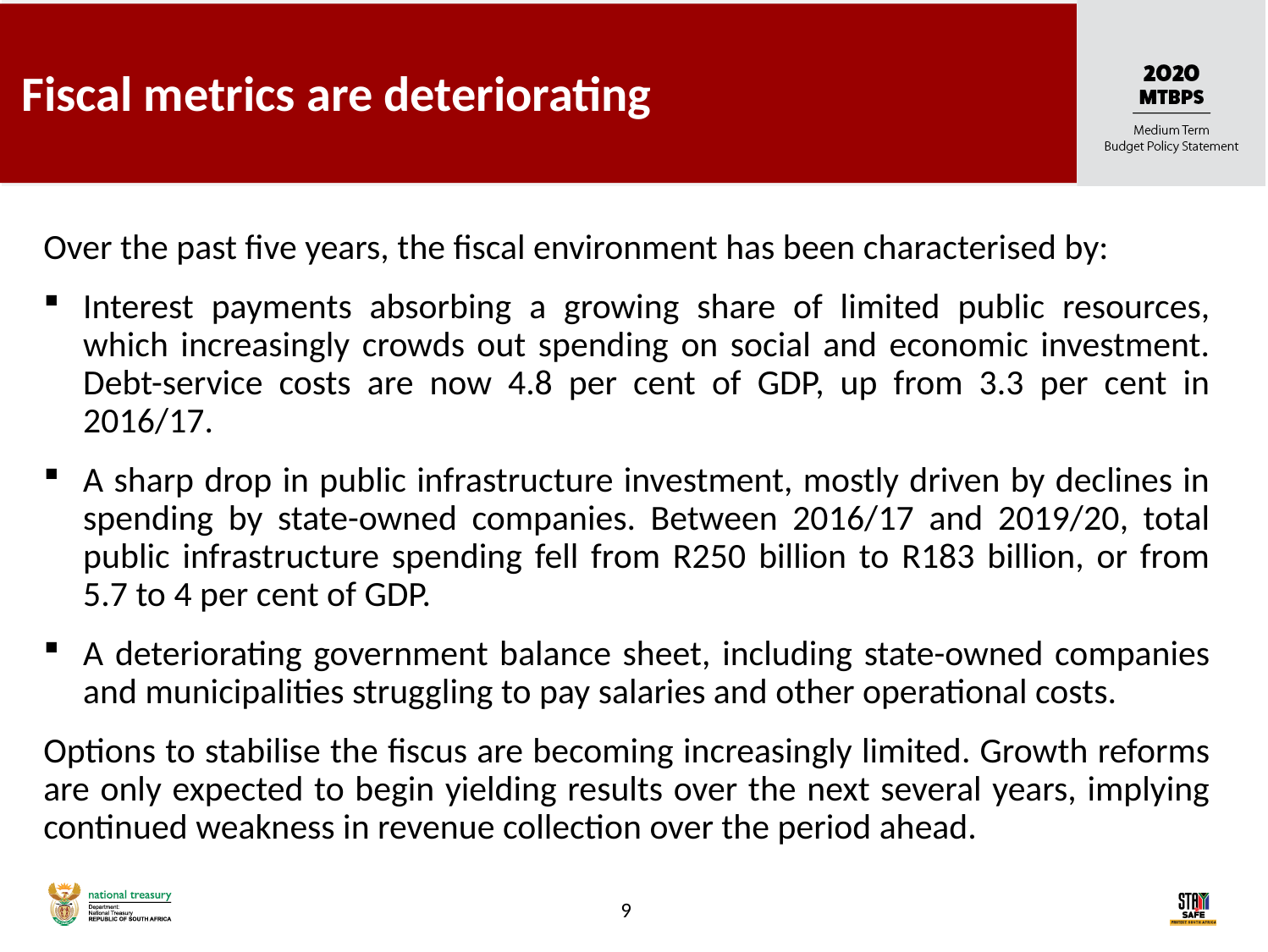

Fiscal metrics are deteriorating
Over the past five years, the fiscal environment has been characterised by:
Interest payments absorbing a growing share of limited public resources, which increasingly crowds out spending on social and economic investment. Debt-service costs are now 4.8 per cent of GDP, up from 3.3 per cent in 2016/17.
A sharp drop in public infrastructure investment, mostly driven by declines in spending by state-owned companies. Between 2016/17 and 2019/20, total public infrastructure spending fell from R250 billion to R183 billion, or from 5.7 to 4 per cent of GDP.
A deteriorating government balance sheet, including state-owned companies and municipalities struggling to pay salaries and other operational costs.
Options to stabilise the fiscus are becoming increasingly limited. Growth reforms are only expected to begin yielding results over the next several years, implying continued weakness in revenue collection over the period ahead.
9